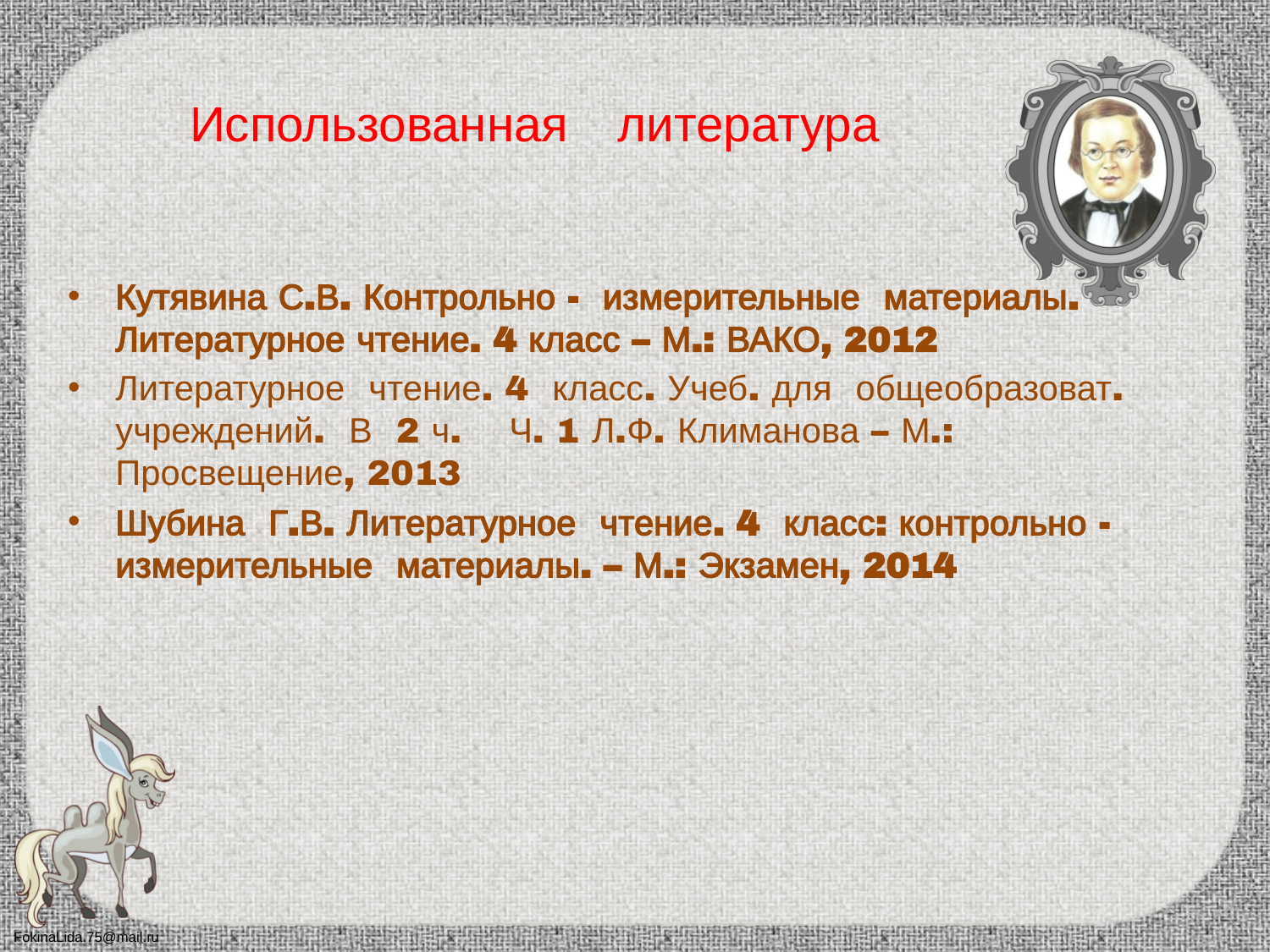

Использованная   литература

Кутявина С.В. Контрольно -  измерительные  материалы.  Литературное чтение. 4 класс – М.: ВАКО, 2012
Литературное  чтение. 4  класс. Учеб. для  общеобразоват. учреждений.  В  2 ч.    Ч. 1 Л.Ф. Климанова – М.: Просвещение, 2013
Шубина  Г.В. Литературное  чтение. 4  класс: контрольно -  измерительные  материалы. – М.: Экзамен, 2014